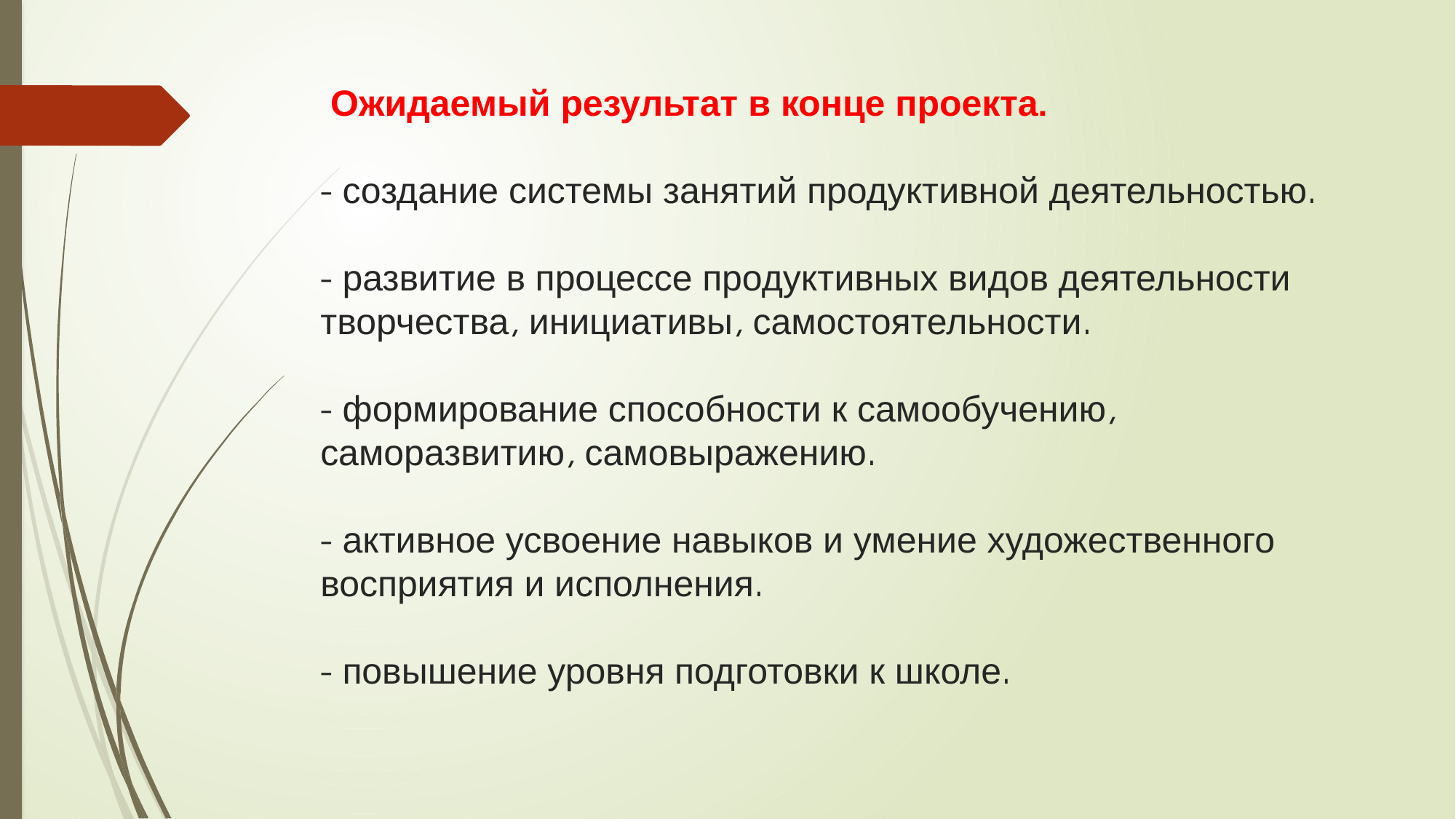

# Ожидаемый результат в конце проекта. - создание системы занятий продуктивной деятельностью. - развитие в процессе продуктивных видов деятельности творчества, инициативы, самостоятельности. - формирование способности к самообучению, саморазвитию, самовыражению. - активное усвоение навыков и умение художественного восприятия и исполнения. - повышение уровня подготовки к школе.